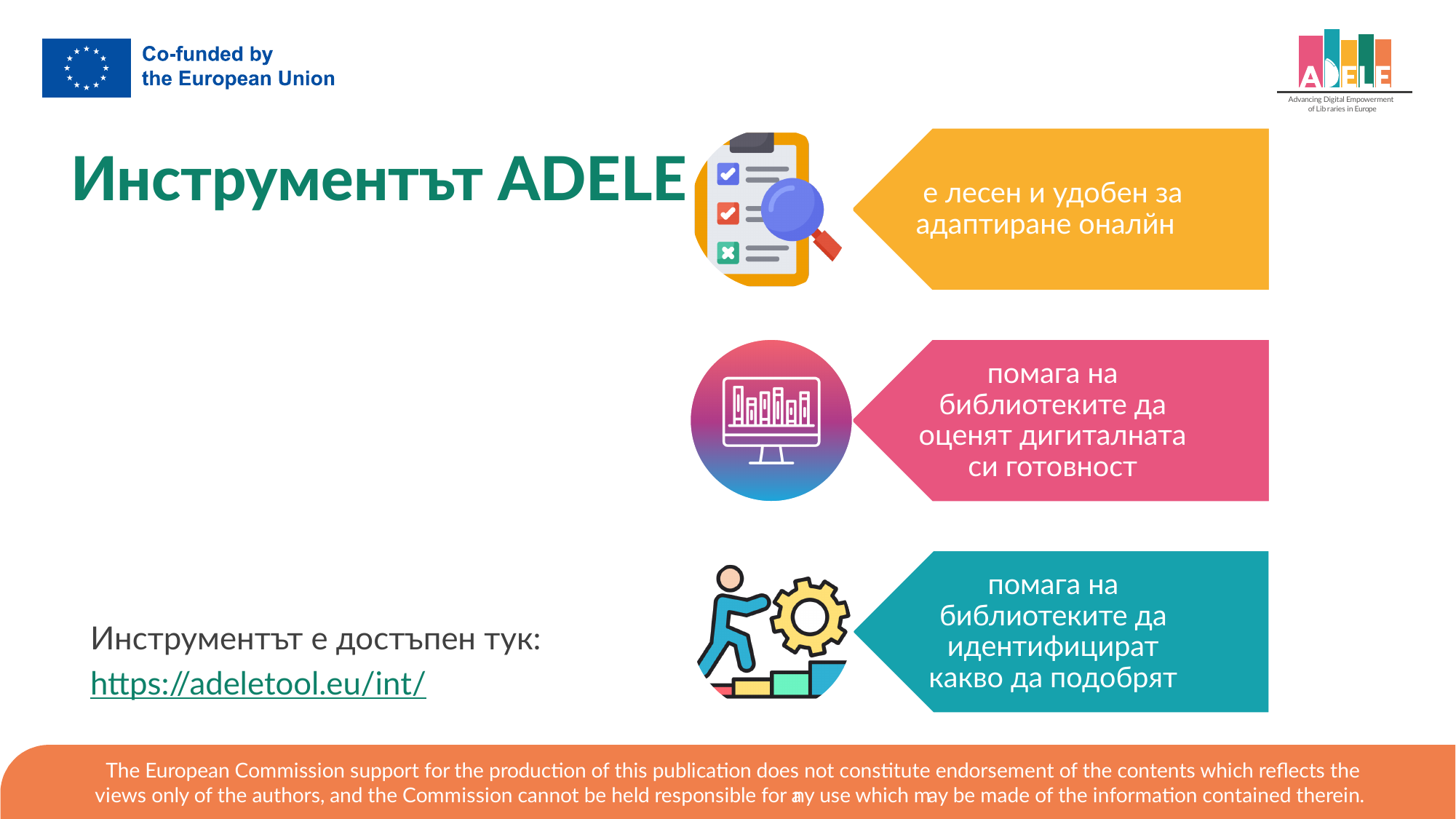

# Инструментът ADELE
е лесен и удобен за адаптиране оналйн
помага на библиотеките да оценят дигиталната си готовност
помага на библиотеките да идентифицират какво да подобрят
Инструментът е достъпен тук:
https://adeletool.eu/int/